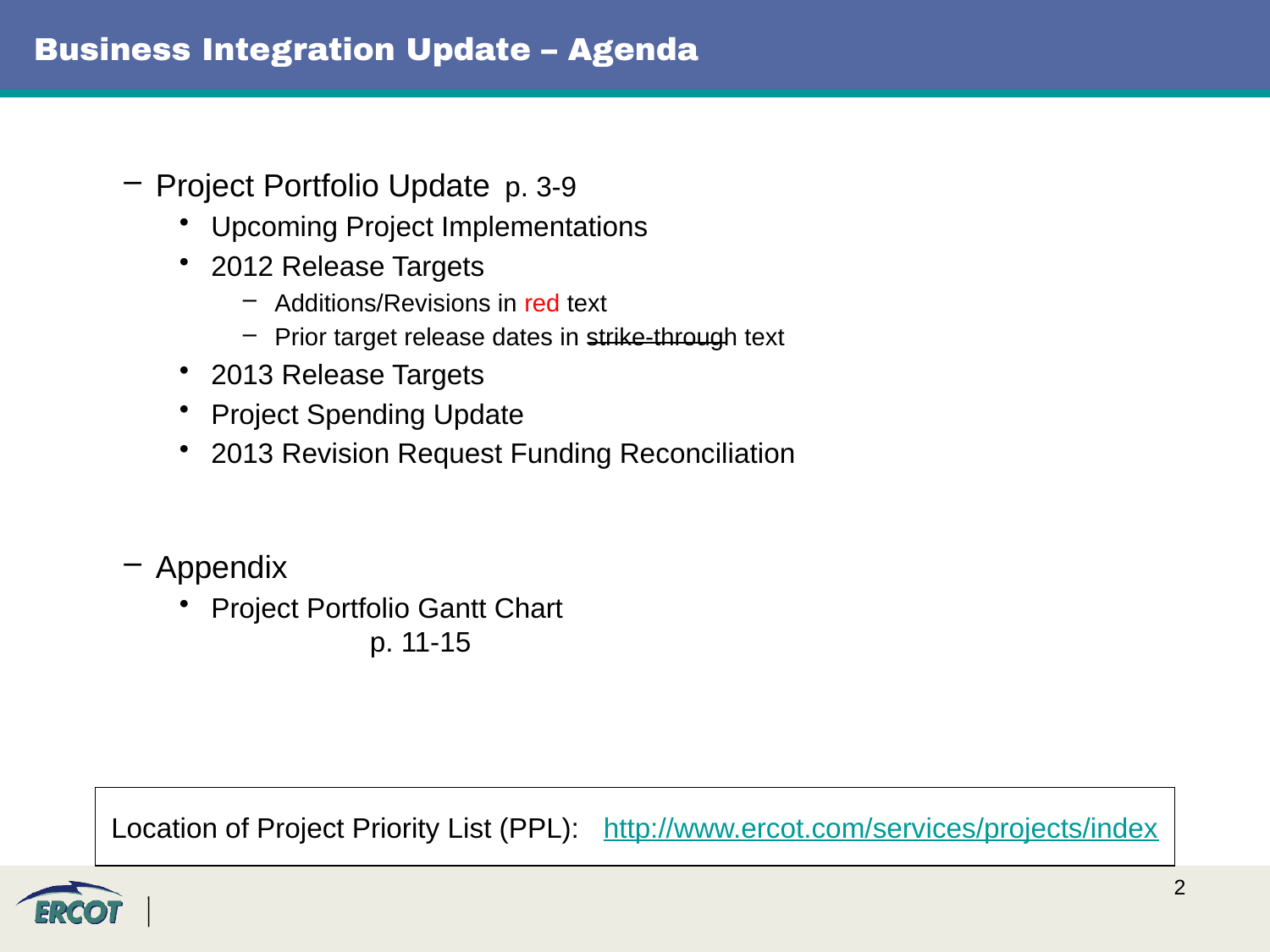

# Business Integration Update – Agenda
Project Portfolio Update	p. 3-9
Upcoming Project Implementations
2012 Release Targets
Additions/Revisions in red text
Prior target release dates in strike-through text
2013 Release Targets
Project Spending Update
2013 Revision Request Funding Reconciliation

Appendix
Project Portfolio Gantt Chart	p. 11-15

Location of Project Priority List (PPL):   http://www.ercot.com/services/projects/index